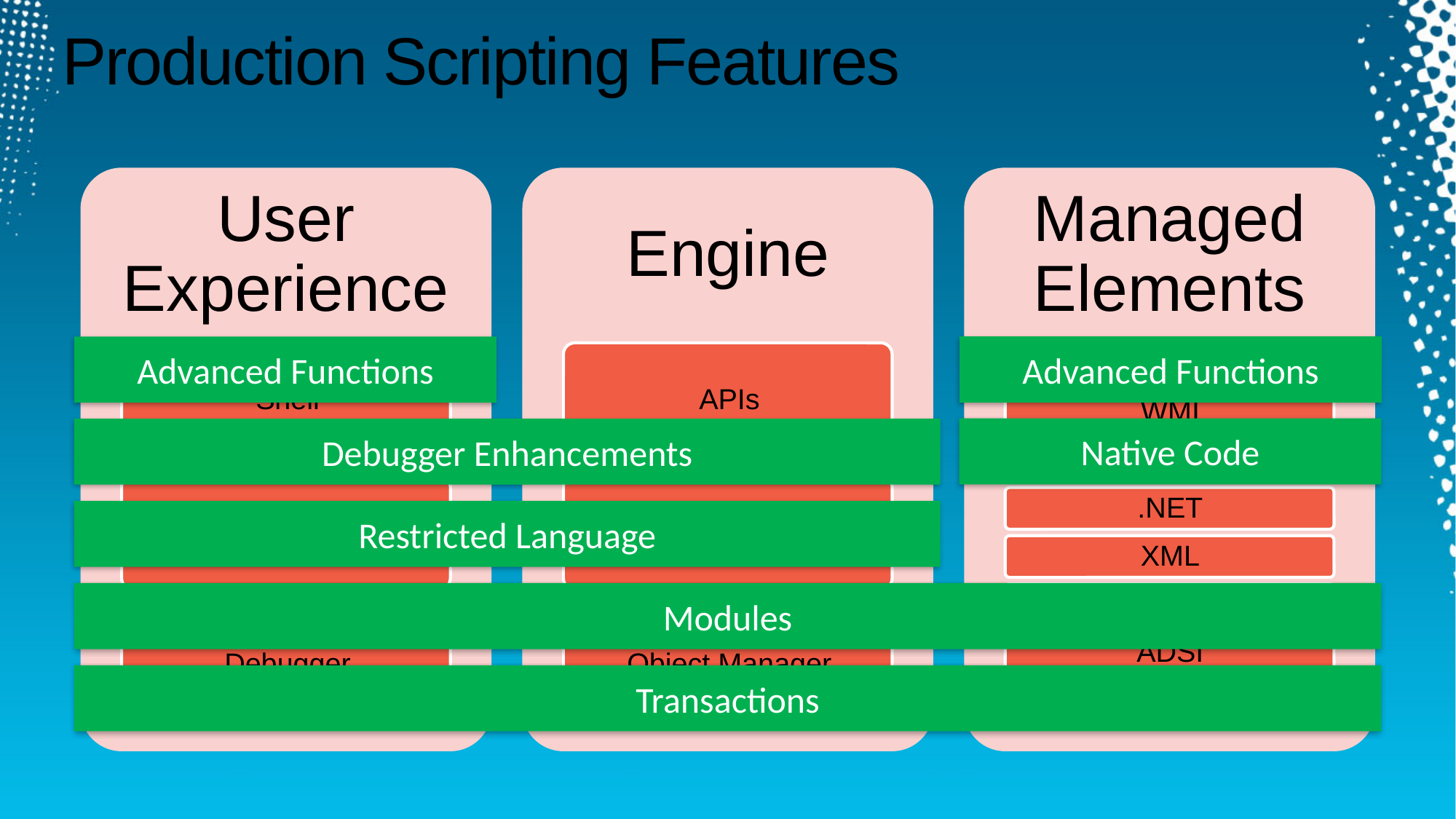

# Production Scripting Features
User Experience
Shell
Language
Debugger
Engine
APIs
Execution Context
Object Manager
Managed Elements
Cmdlets
WMI
COM
.NET
XML
ADO
ADSI
Native Commands
Advanced Functions
Advanced Functions
Native Code
Debugger Enhancements
Restricted Language
Modules
Transactions